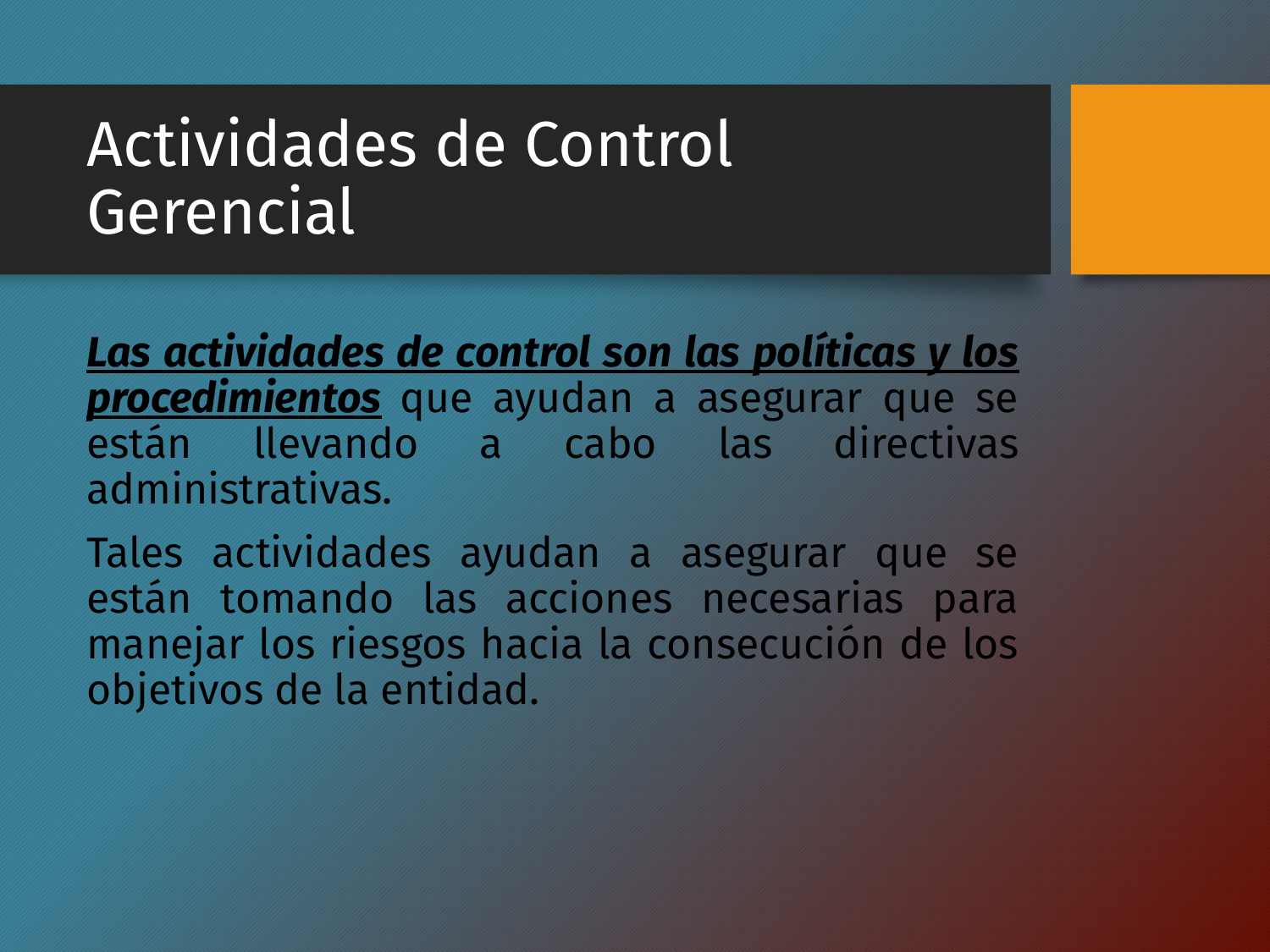

# Actividades de Control Gerencial
Las actividades de control son las políticas y los procedimientos que ayudan a asegurar que se están llevando a cabo las directivas administrativas.
Tales actividades ayudan a asegurar que se están tomando las acciones necesarias para manejar los riesgos hacia la consecución de los objetivos de la entidad.